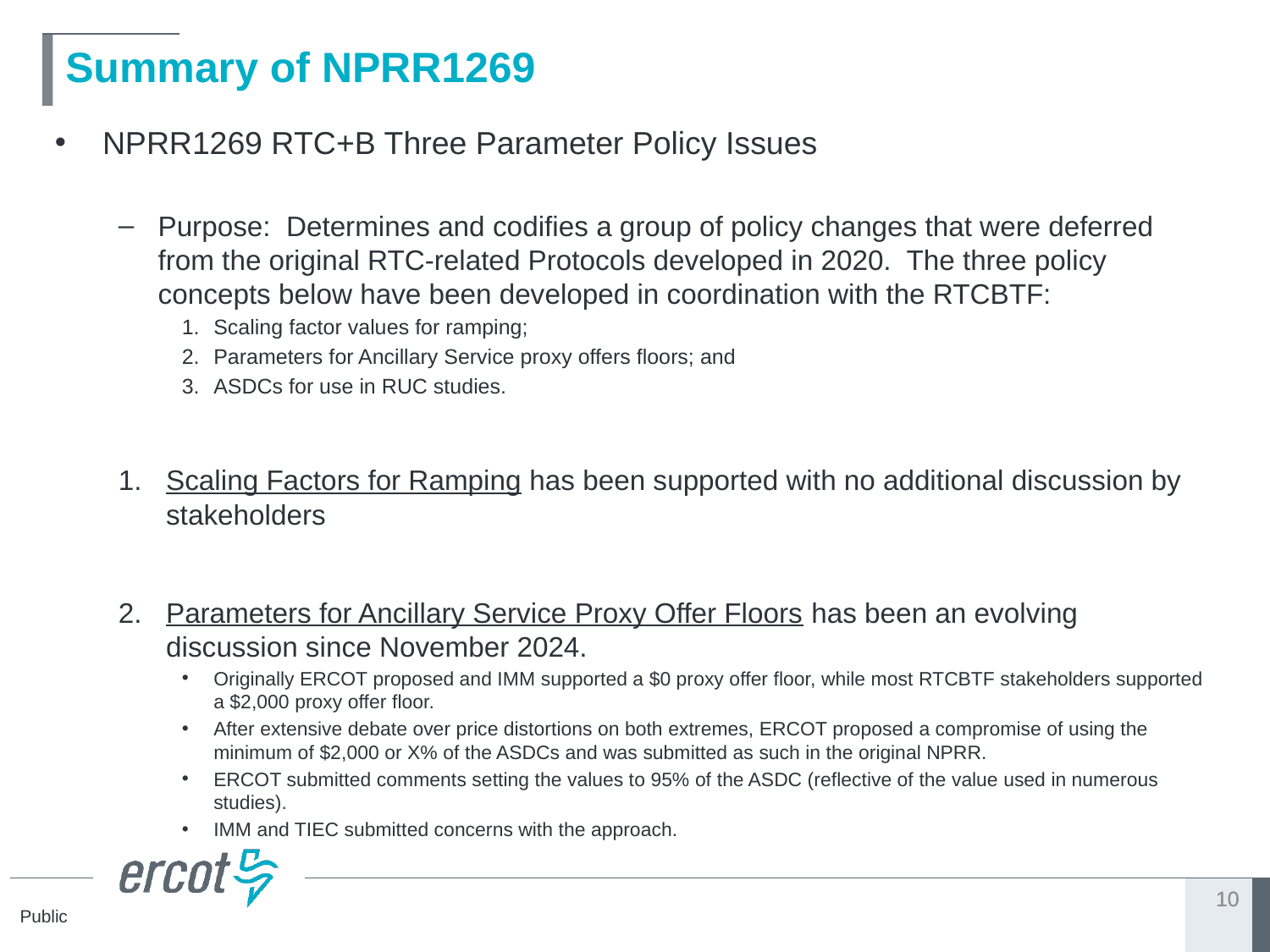

# Summary of NPRR1269
NPRR1269 RTC+B Three Parameter Policy Issues

Purpose:  Determines and codifies a group of policy changes that were deferred from the original RTC-related Protocols developed in 2020.  The three policy concepts below have been developed in coordination with the RTCBTF:
Scaling factor values for ramping;
Parameters for Ancillary Service proxy offers floors; and
ASDCs for use in RUC studies.

Scaling Factors for Ramping has been supported with no additional discussion by stakeholders

Parameters for Ancillary Service Proxy Offer Floors has been an evolving discussion since November 2024.
Originally ERCOT proposed and IMM supported a $0 proxy offer floor, while most RTCBTF stakeholders supported a $2,000 proxy offer floor.
After extensive debate over price distortions on both extremes, ERCOT proposed a compromise of using the minimum of $2,000 or X% of the ASDCs and was submitted as such in the original NPRR.
ERCOT submitted comments setting the values to 95% of the ASDC (reflective of the value used in numerous studies).
IMM and TIEC submitted concerns with the approach.

10